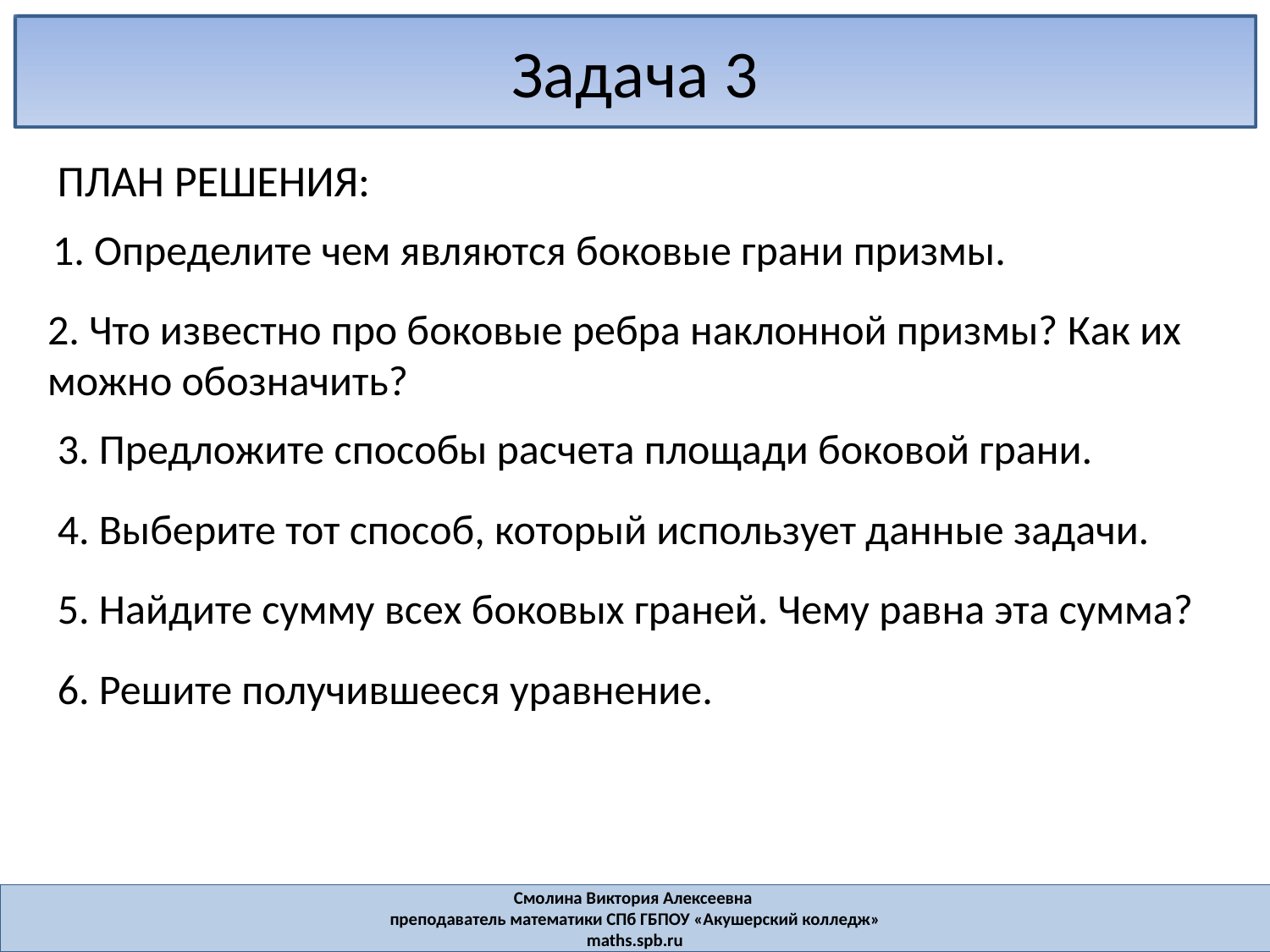

Задача 3
ПЛАН РЕШЕНИЯ:
1. Определите чем являются боковые грани призмы.
2. Что известно про боковые ребра наклонной призмы? Как их можно обозначить?
3. Предложите способы расчета площади боковой грани.
4. Выберите тот способ, который использует данные задачи.
5. Найдите сумму всех боковых граней. Чему равна эта сумма?
6. Решите получившееся уравнение.
Смолина Виктория Алексеевна
преподаватель математики СПб ГБПОУ «Акушерский колледж»
maths.spb.ru